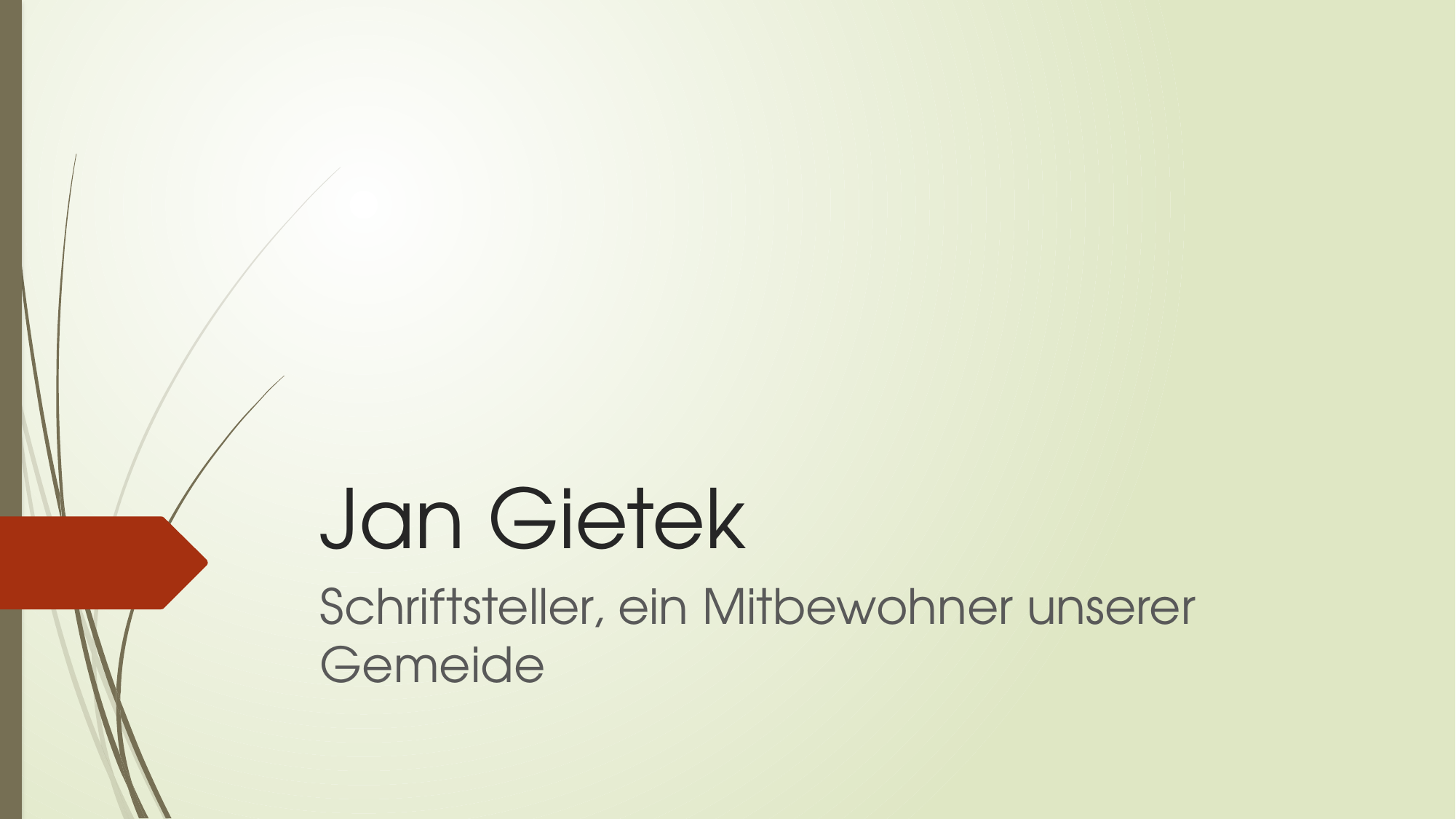

# Jan Gietek
Schriftsteller, ein Mitbewohner unserer Gemeide